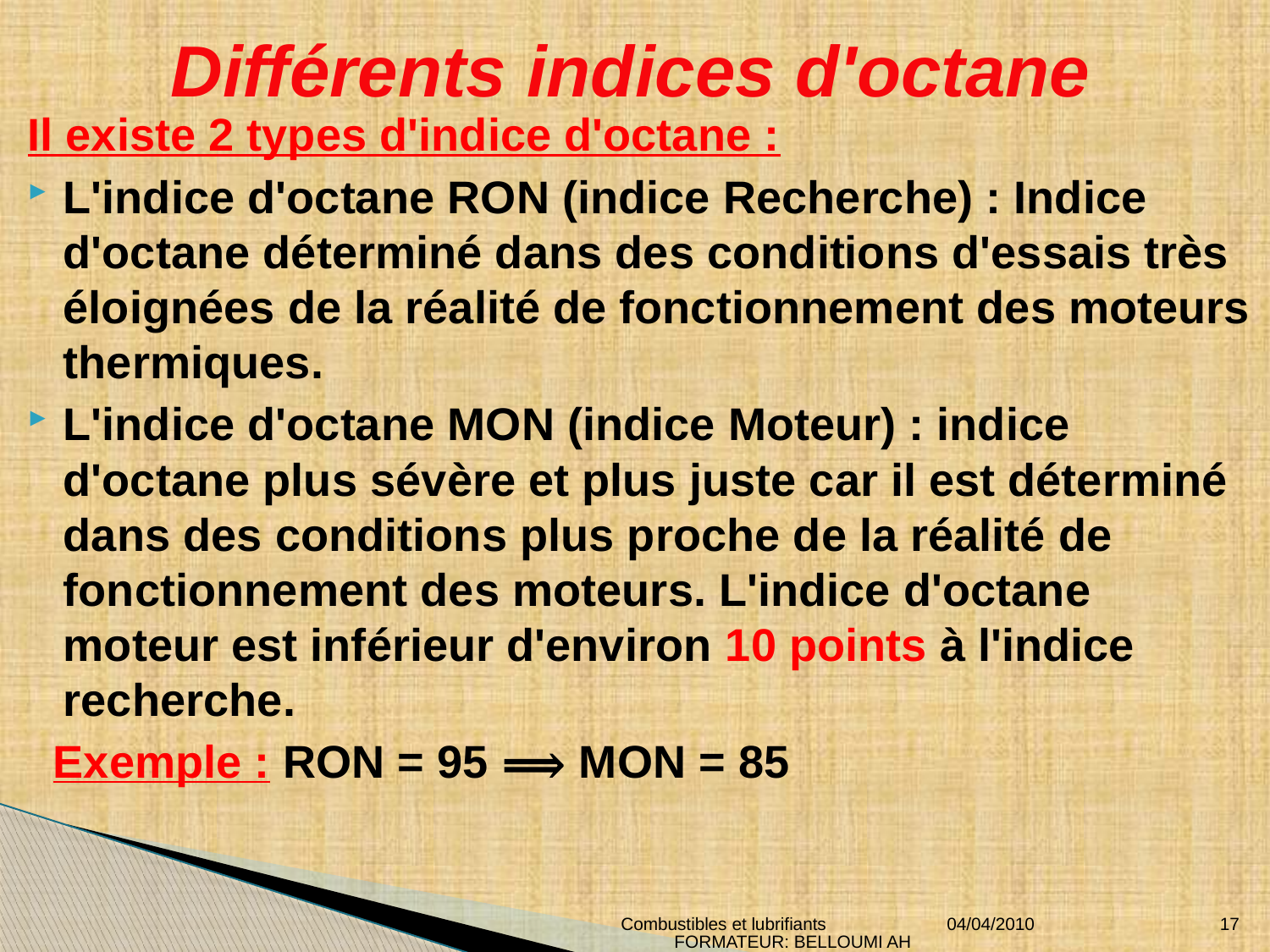

# Différents indices d'octane
Il existe 2 types d'indice d'octane :
L'indice d'octane RON (indice Recherche) : Indice d'octane déterminé dans des conditions d'essais très éloignées de la réalité de fonctionnement des moteurs thermiques.
L'indice d'octane MON (indice Moteur) : indice d'octane plus sévère et plus juste car il est déterminé dans des conditions plus proche de la réalité de fonctionnement des moteurs. L'indice d'octane moteur est inférieur d'environ 10 points à l'indice recherche.
  Exemple : RON = 95 ⟹ MON = 85
Combustibles et lubrifiants                              FORMATEUR: BELLOUMI AHMED
04/04/2010
17